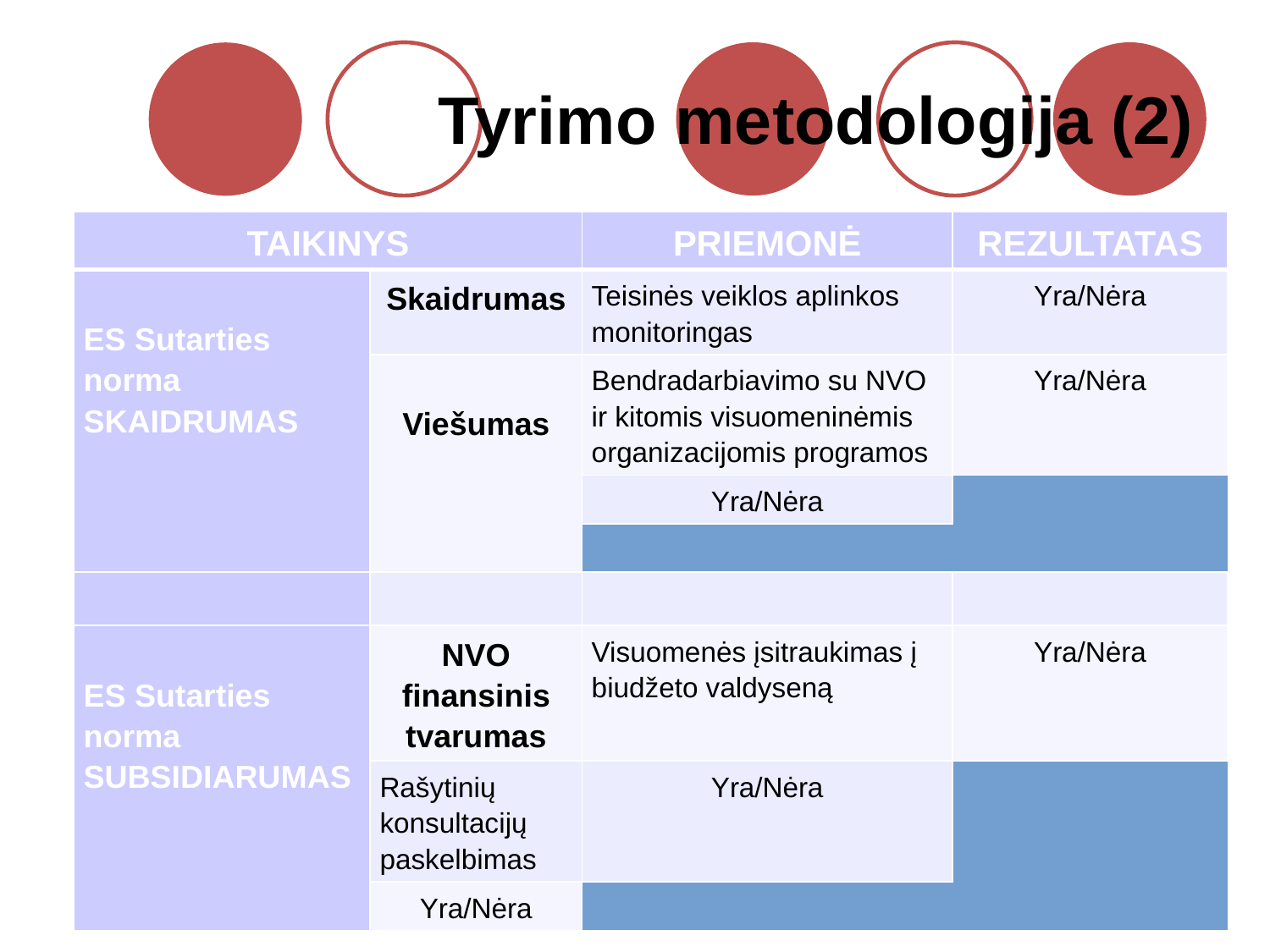

Tyrimo metodologija (2)
| TAIKINYS |  | PRIEMONĖ | REZULTATAS |
| --- | --- | --- | --- |
| ES Sutarties norma SKAIDRUMAS | Skaidrumas | Teisinės veiklos aplinkos monitoringas | Yra/Nėra |
|  | Viešumas | Bendradarbiavimo su NVO ir kitomis visuomeninėmis organizacijomis programos | Yra/Nėra |
|  | Regionų vystymo centrai | Yra/Nėra |
| Bendra informacijos apsikeitimo sistema | Yra/Nėra |
|  |  |  |  |
| ES Sutarties norma SUBSIDIARUMAS | NVO finansinis tvarumas | Visuomenės įsitraukimas į biudžeto valdyseną | Yra/Nėra |
| NVO įgalinimas | Rašytinių konsultacijų paskelbimas | Yra/Nėra |
| Viešųjų paslaugų teikimas | Yra/Nėra |